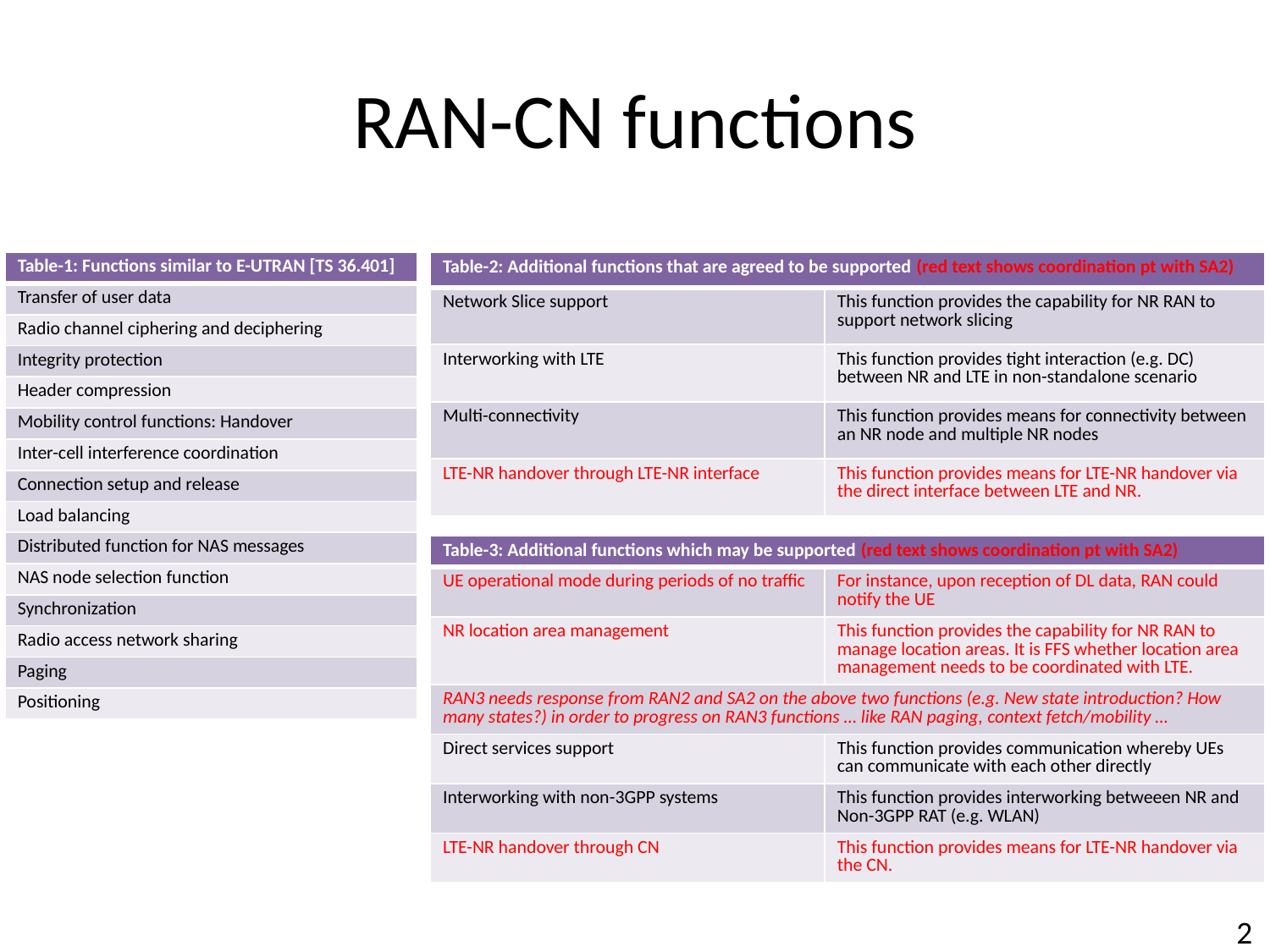

# RAN-CN functions
| Table-1: Functions similar to E-UTRAN [TS 36.401] |
| --- |
| Transfer of user data |
| Radio channel ciphering and deciphering |
| Integrity protection |
| Header compression |
| Mobility control functions: Handover |
| Inter-cell interference coordination |
| Connection setup and release |
| Load balancing |
| Distributed function for NAS messages |
| NAS node selection function |
| Synchronization |
| Radio access network sharing |
| Paging |
| Positioning |
| Table-2: Additional functions that are agreed to be supported (red text shows coordination pt with SA2) |  |
| --- | --- |
| Network Slice support | This function provides the capability for NR RAN to support network slicing |
| Interworking with LTE | This function provides tight interaction (e.g. DC) between NR and LTE in non-standalone scenario |
| Multi-connectivity | This function provides means for connectivity between an NR node and multiple NR nodes |
| LTE-NR handover through LTE-NR interface | This function provides means for LTE-NR handover via the direct interface between LTE and NR. |
| Table-3: Additional functions which may be supported (red text shows coordination pt with SA2) |  |
| --- | --- |
| UE operational mode during periods of no traffic | For instance, upon reception of DL data, RAN could notify the UE |
| NR location area management | This function provides the capability for NR RAN to manage location areas. It is FFS whether location area management needs to be coordinated with LTE. |
| RAN3 needs response from RAN2 and SA2 on the above two functions (e.g. New state introduction? How many states?) in order to progress on RAN3 functions … like RAN paging, context fetch/mobility … |  |
| Direct services support | This function provides communication whereby UEs can communicate with each other directly |
| Interworking with non-3GPP systems | This function provides interworking betweeen NR and Non-3GPP RAT (e.g. WLAN) |
| LTE-NR handover through CN | This function provides means for LTE-NR handover via the CN. |
2